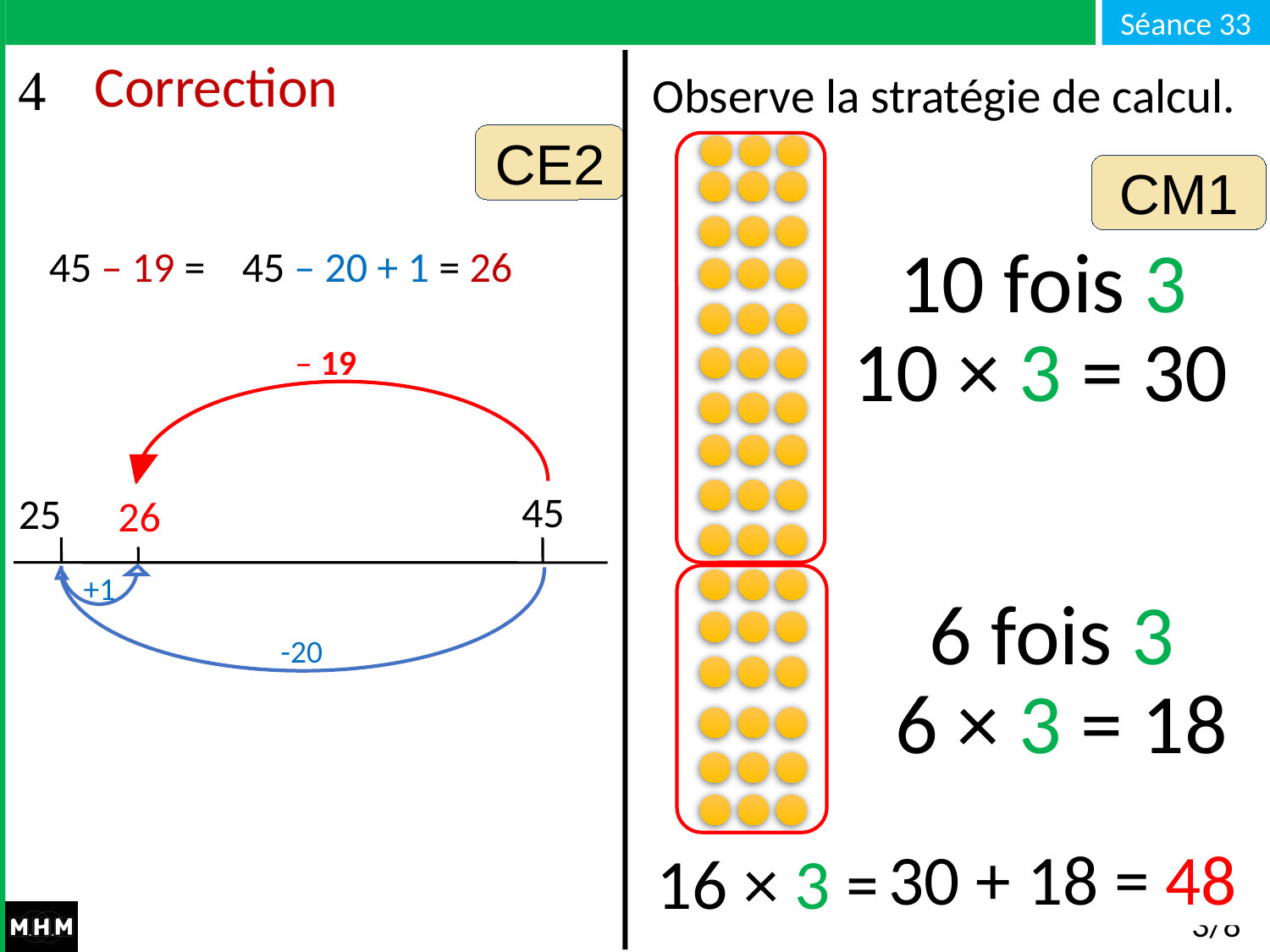

Correction
Observe la stratégie de calcul.
CE2

CM1

10 fois 3
45 – 20 + 1 = 26
45 – 19 =

10 × 3 = 30
– 19

45

25
?
26

+1

6 fois 3

-20

6 × 3 = 18

30 + 18 = 48
16 × 3 = …
# 3/8